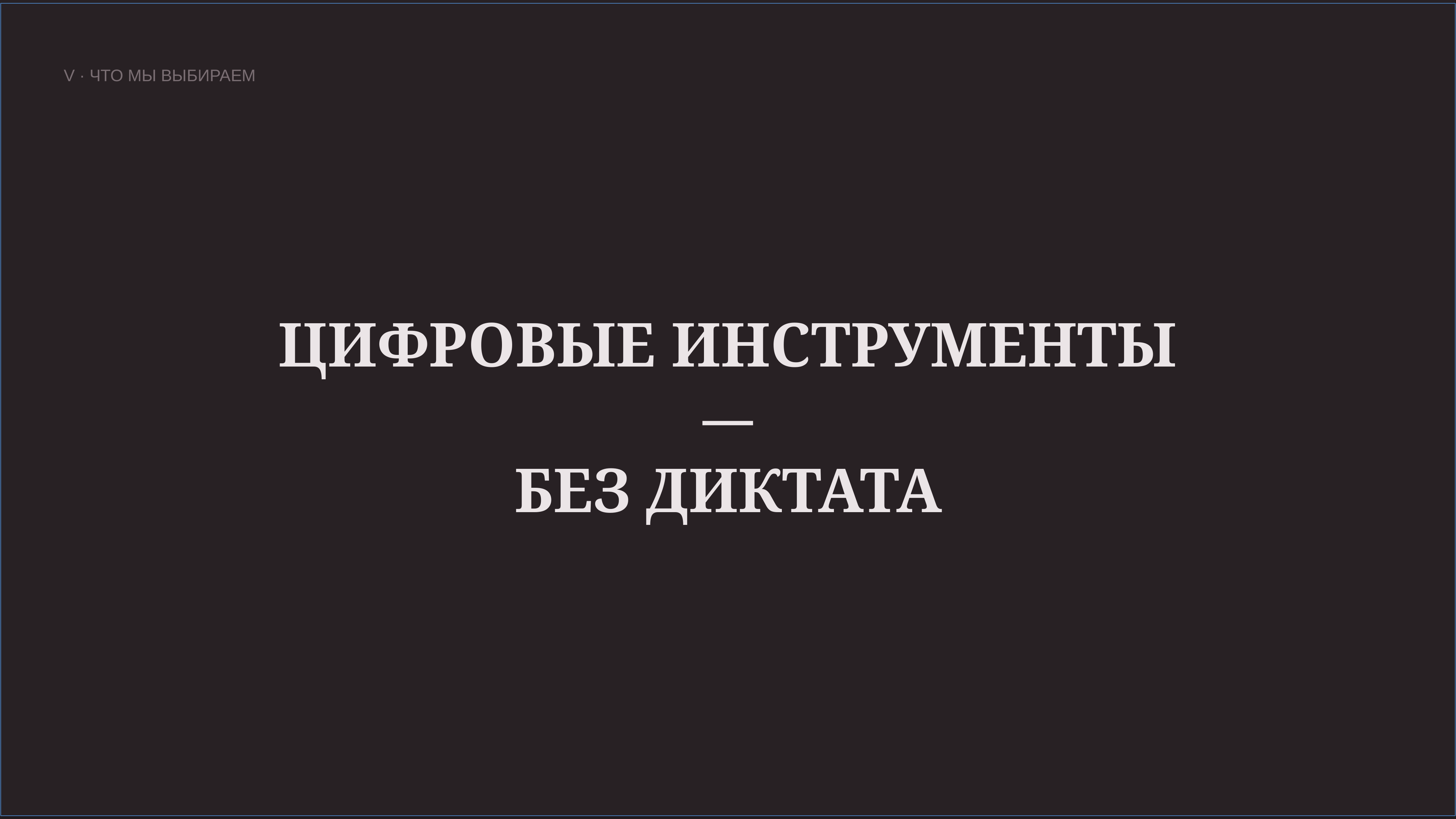

V · ЧТО МЫ ВЫБИРАЕМ
ЦИФРОВЫЕ ИНСТРУМЕНТЫ
—
БЕЗ ДИКТАТА